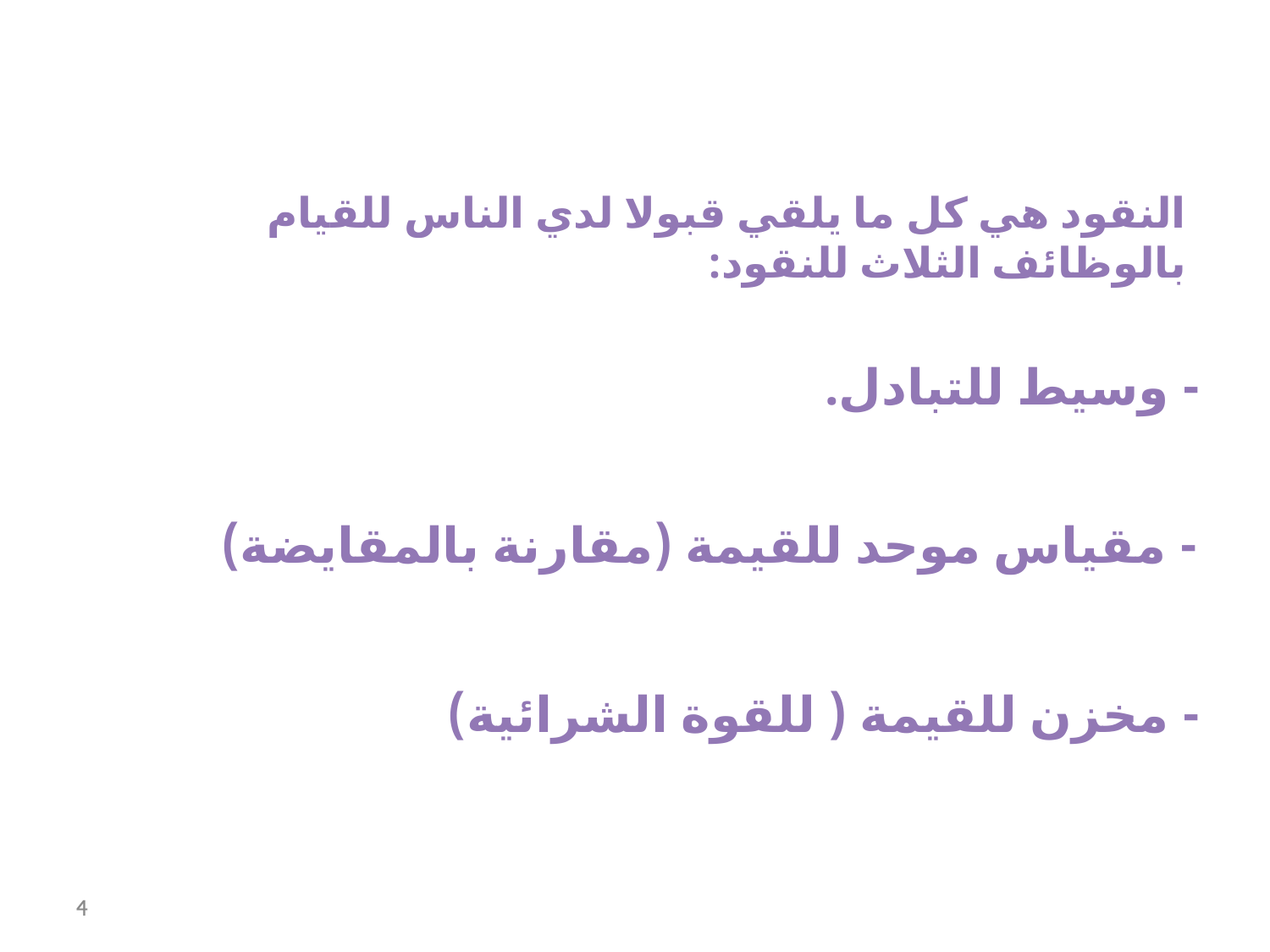

النقود هي كل ما يلقي قبولا لدي الناس للقيام بالوظائف الثلاث للنقود:
	- وسيط للتبادل.

	- مقياس موحد للقيمة (مقارنة بالمقايضة)
	- مخزن للقيمة ( للقوة الشرائية)
4